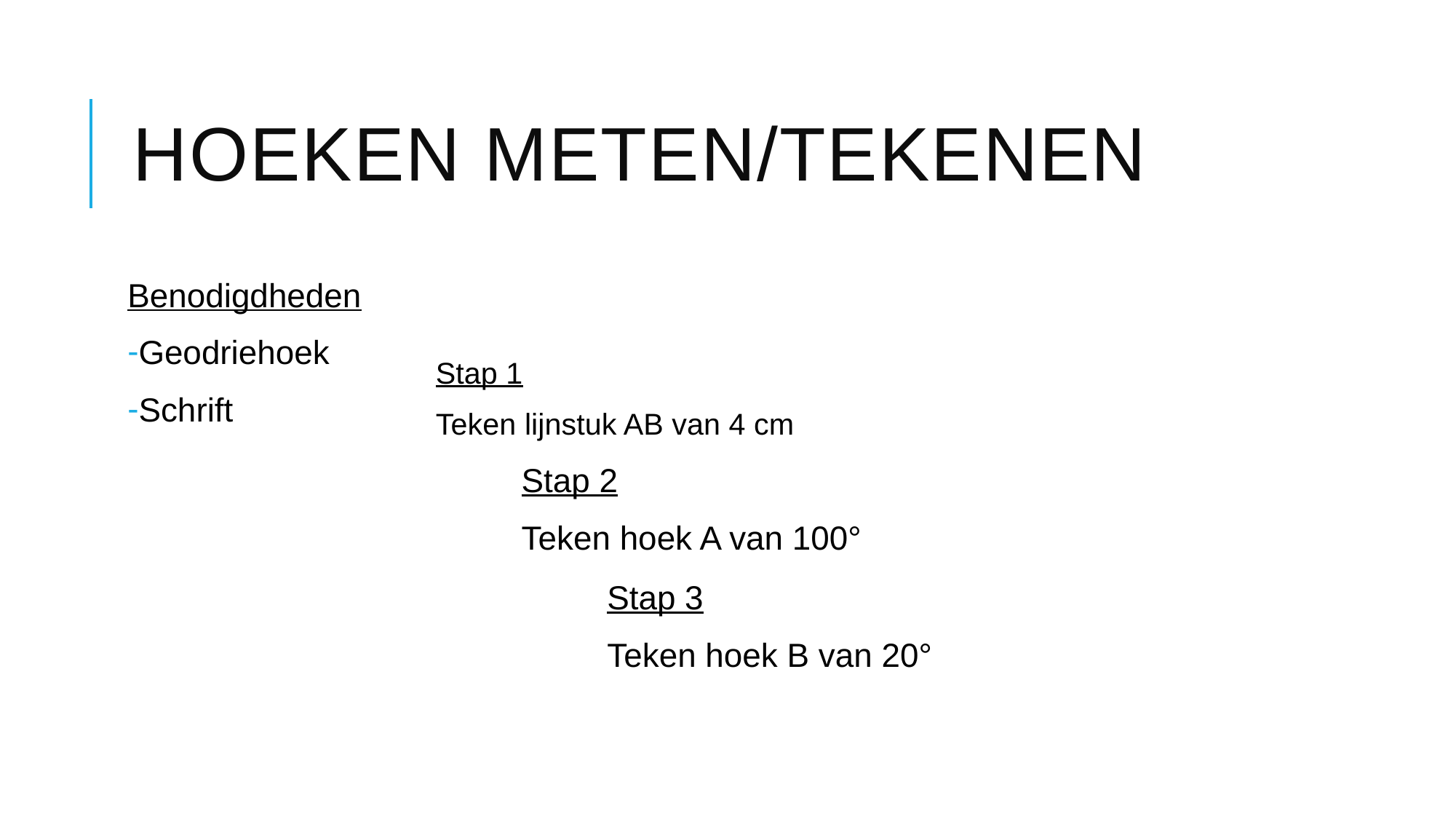

# Hoeken meten/tekenen
Benodigdheden
Geodriehoek
Schrift
Stap 1
Teken lijnstuk AB van 4 cm
Stap 2
Teken hoek A van 100°
Stap 3
Teken hoek B van 20°